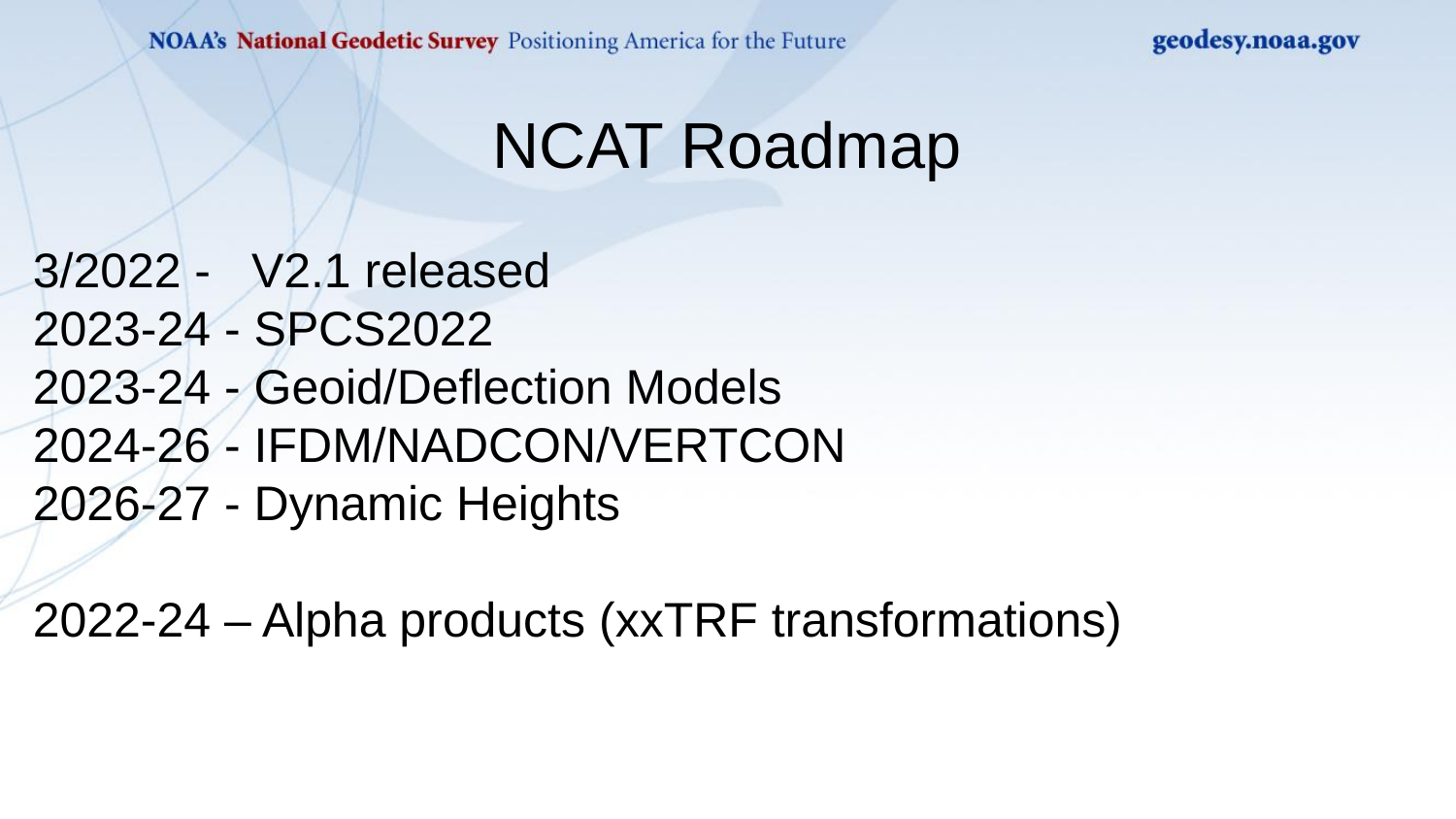

NCAT Roadmap

3/2022 -   V2.1 released
2023-24 - SPCS2022
2023-24 - Geoid/Deflection Models
2024-26 - IFDM/NADCON/VERTCON
2026-27 - Dynamic Heights

2022-24 – Alpha products (xxTRF transformations)